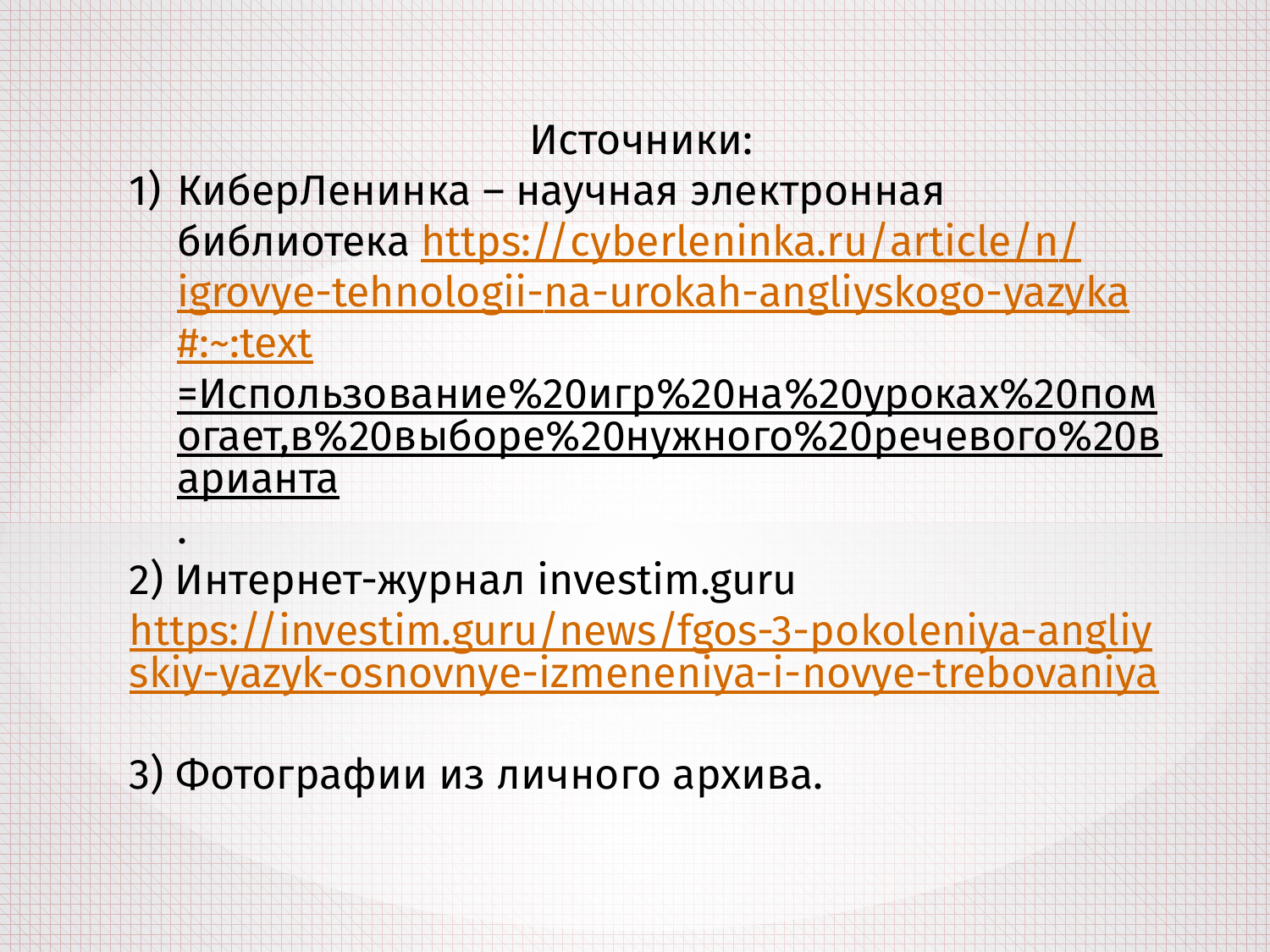

Источники:
КиберЛенинка – научная электронная библиотека https://cyberleninka.ru/article/n/igrovye-tehnologii-na-urokah-angliyskogo-yazyka#:~:text=Использование%20игр%20на%20уроках%20помогает,в%20выборе%20нужного%20речевого%20варианта.
2) Интернет-журнал investim.guru https://investim.guru/news/fgos-3-pokoleniya-angliyskiy-yazyk-osnovnye-izmeneniya-i-novye-trebovaniya
3) Фотографии из личного архива.